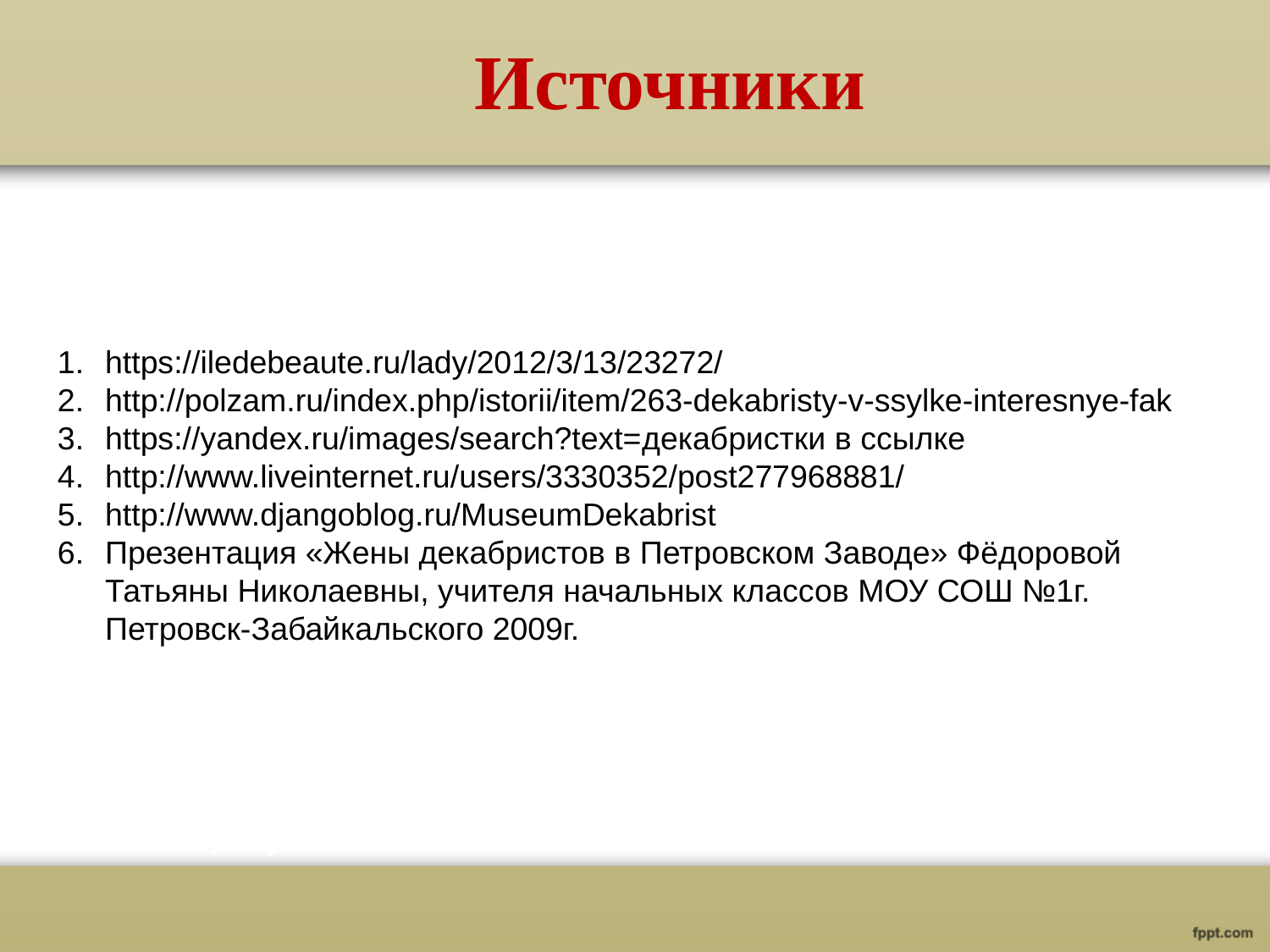

Источники
https://iledebeaute.ru/lady/2012/3/13/23272/
http://polzam.ru/index.php/istorii/item/263-dekabristy-v-ssylke-interesnye-fak
https://yandex.ru/images/search?text=декабристки в ссылке
http://www.liveinternet.ru/users/3330352/post277968881/
http://www.djangoblog.ru/MuseumDekabrist
Презентация «Жены декабристов в Петровском Заводе» Фёдоровой Татьяны Николаевны, учителя начальных классов МОУ СОШ №1г. Петровск-Забайкальского 2009г.